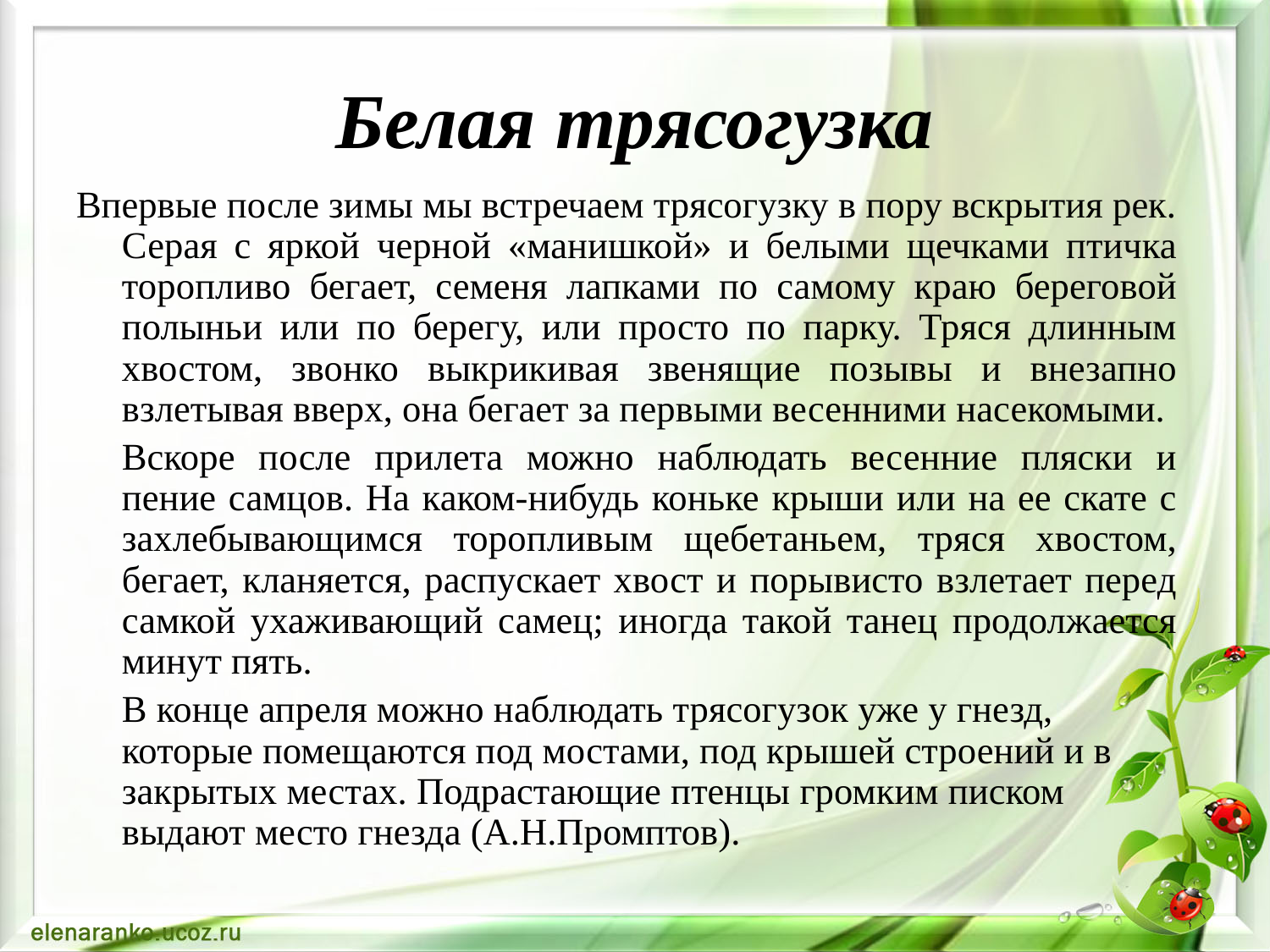

# Белая трясогузка
Впервые после зимы мы встречаем трясогузку в пору вскрытия рек. Серая с яркой черной «манишкой» и белыми щечками птичка торопливо бегает, семеня лапками по самому краю береговой полыньи или по берегу, или просто по парку. Тряся длинным хвостом, звонко выкрикивая звенящие позывы и внезапно взлетывая вверх, она бегает за первыми весенними насекомыми.
		Вскоре после прилета можно наблюдать весенние пляски и пение самцов. На каком-нибудь коньке крыши или на ее скате с захлебывающимся торопливым щебетаньем, тряся хвостом, бегает, кланяется, распускает хвост и порывисто взлетает перед самкой ухаживающий самец; иногда такой танец продолжается минут пять.
		В конце апреля можно наблюдать трясогузок уже у гнезд, которые помещаются под мостами, под крышей строений и в закрытых местах. Подрастающие птенцы громким писком выдают место гнезда (А.Н.Промптов).